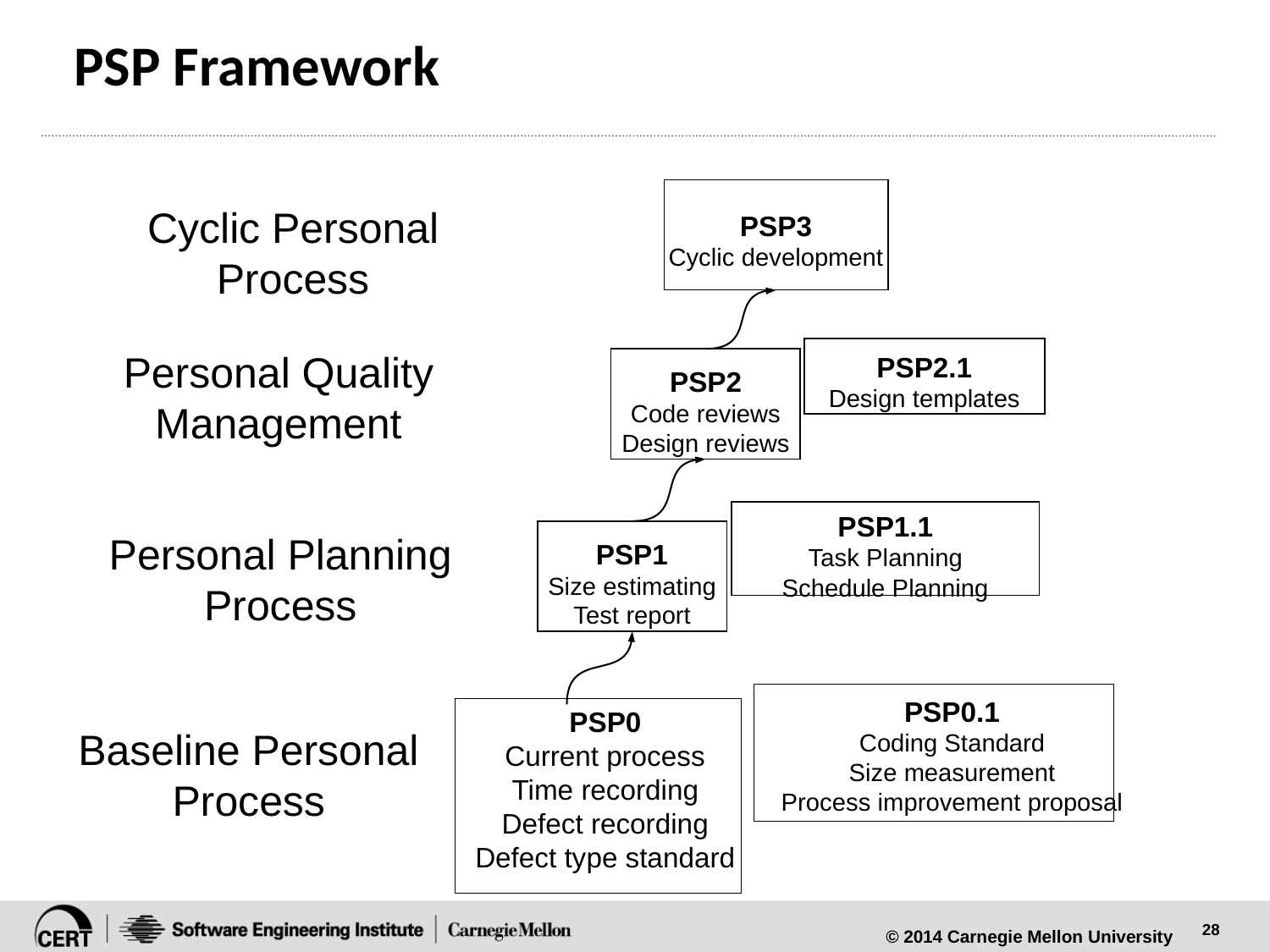

# PSP Framework

PSP3
Cyclic development
Cyclic Personal
Process

PSP2.1
Design templates

PSP2
Code reviews
Design reviews
Personal Quality
Management

PSP1.1
Task Planning
Schedule Planning

PSP1
Size estimating
Test report
Personal Planning
Process

PSP0.1
Coding Standard
Size measurement
Process improvement proposal
PSP0
Current process
Time recording
Defect recording
Defect type standard

Baseline Personal
Process